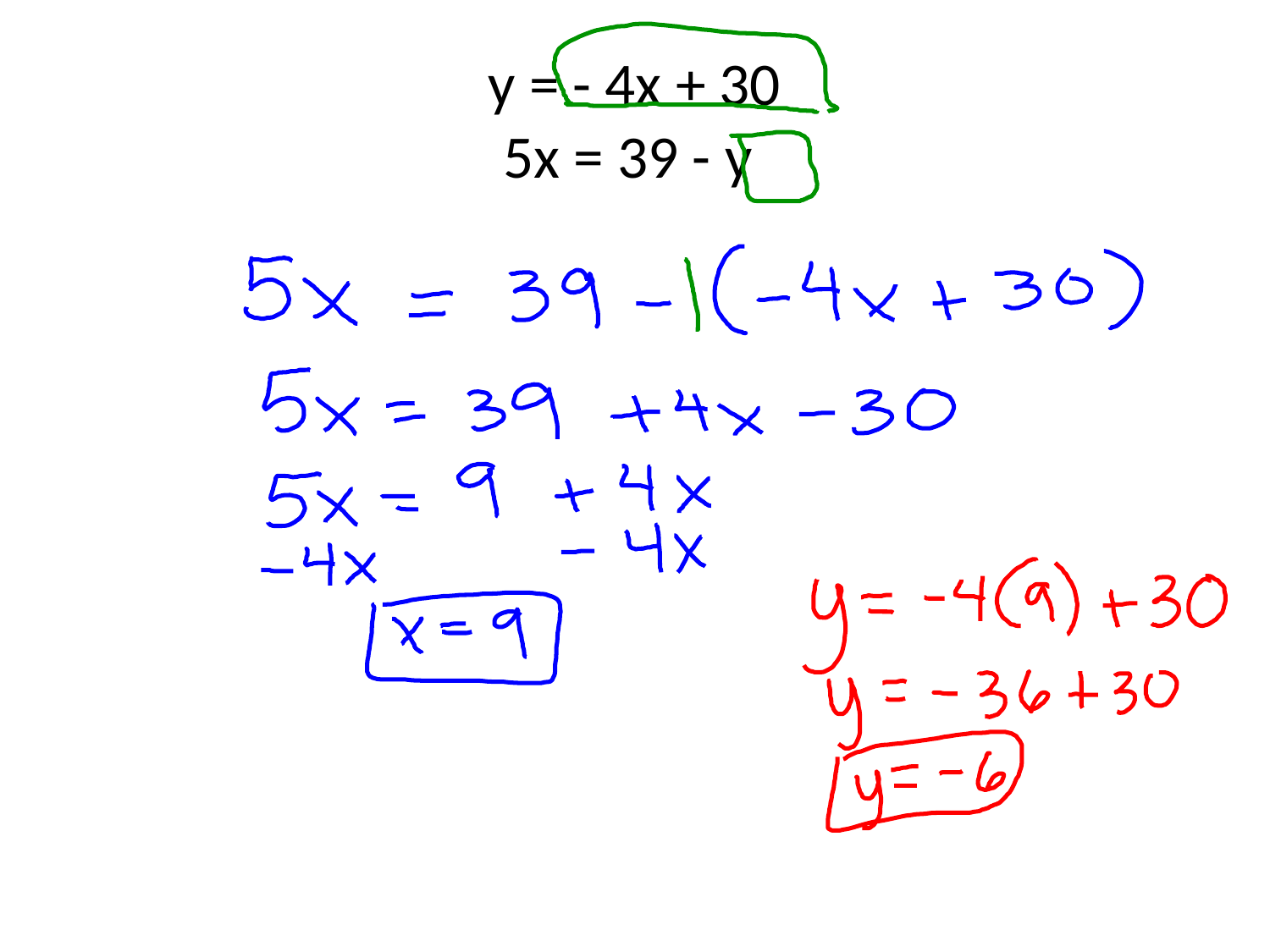

# y = - 4x + 30 5x = 39 - y